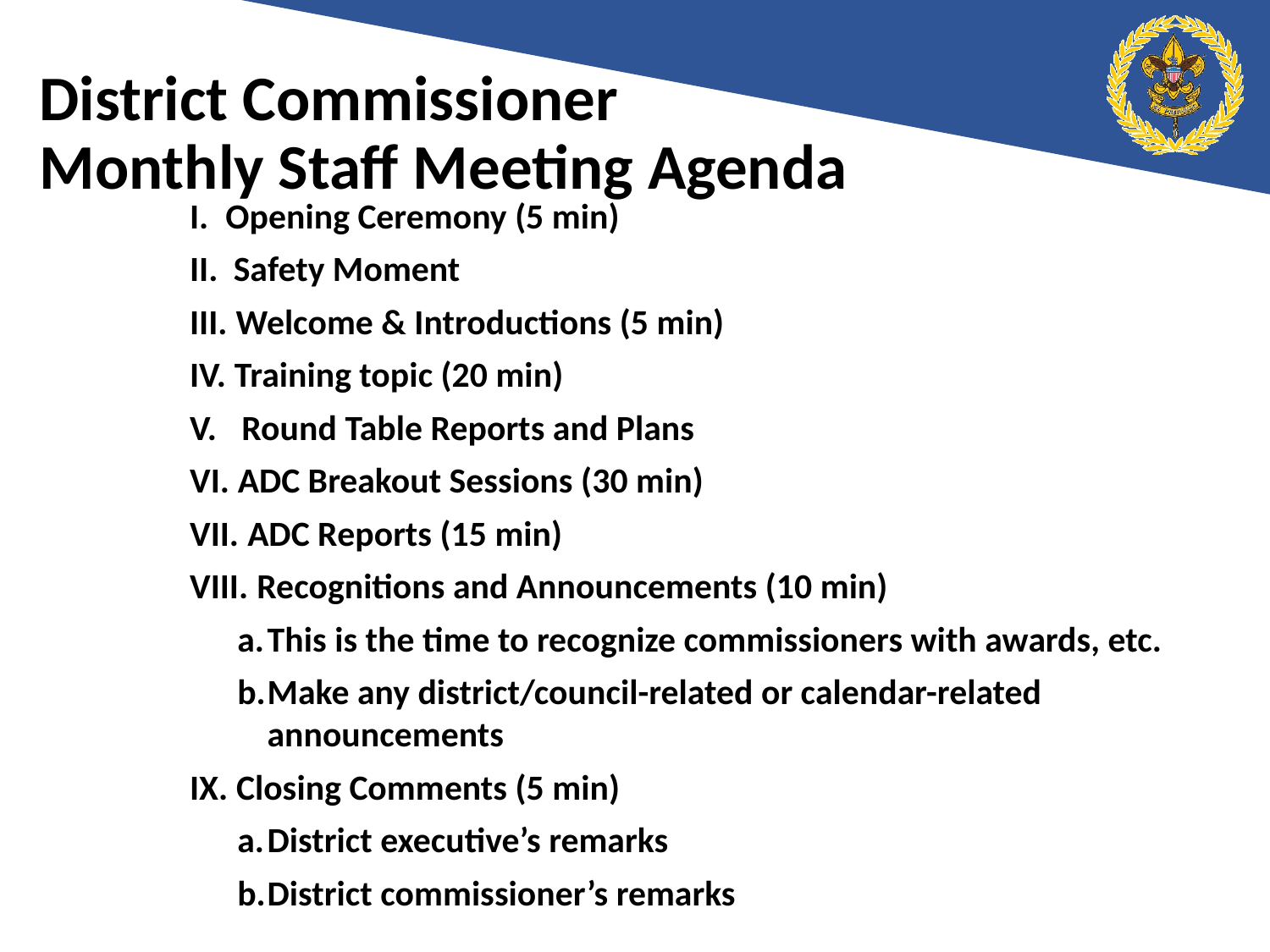

District Commissioner
Monthly Staff Meeting Agenda
Opening Ceremony (5 min)
 Safety Moment
 Welcome & Introductions (5 min)
 Training topic (20 min)
  Round Table Reports and Plans
 ADC Breakout Sessions (30 min)
 ADC Reports (15 min)
 Recognitions and Announcements (10 min)
This is the time to recognize commissioners with awards, etc.
Make any district/council-related or calendar-related announcements
 Closing Comments (5 min)
District executive’s remarks
District commissioner’s remarks
#